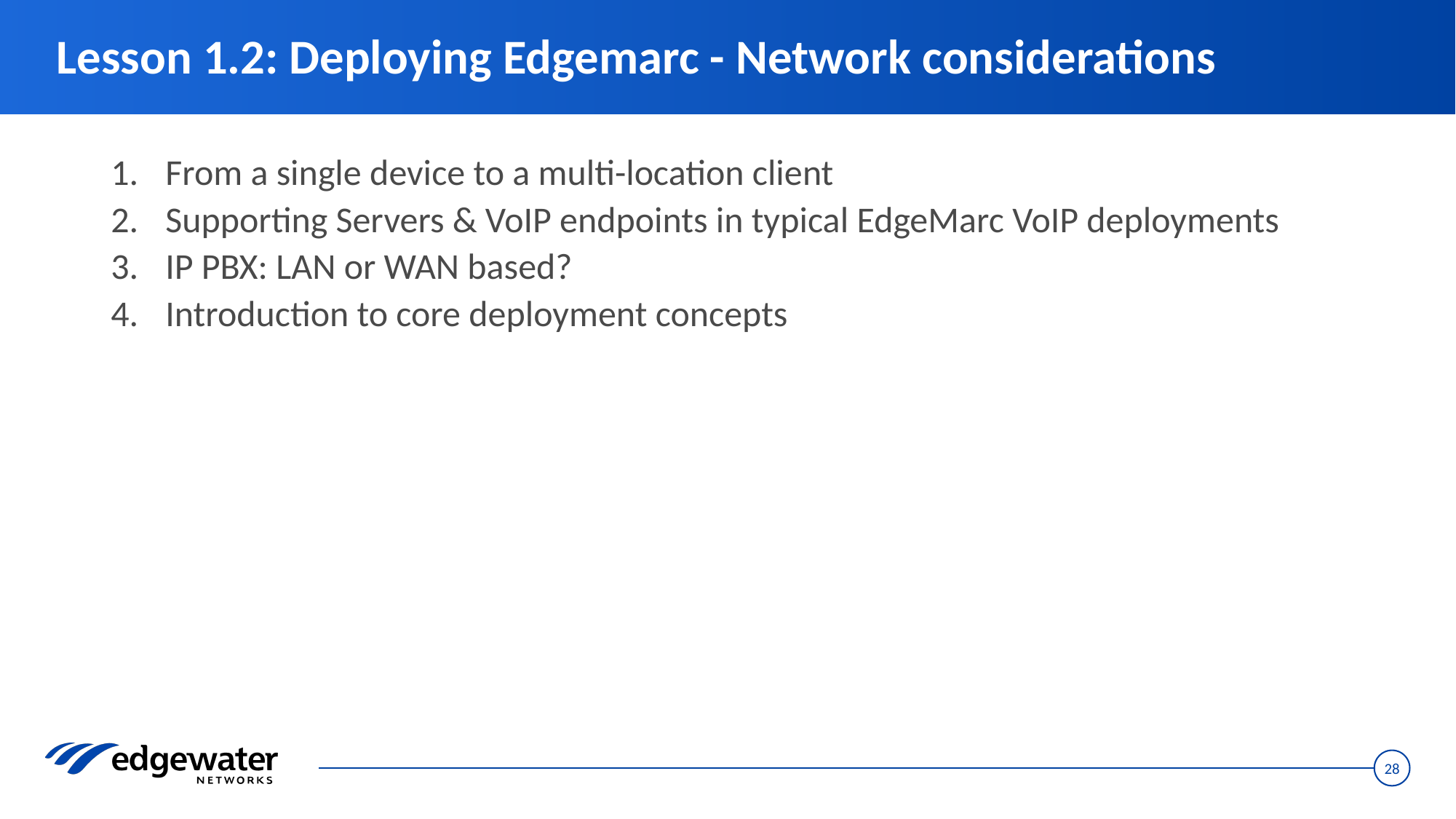

# Lesson 1.2: Deploying Edgemarc - Network considerations
From a single device to a multi-location client
Supporting Servers & VoIP endpoints in typical EdgeMarc VoIP deployments
IP PBX: LAN or WAN based?
Introduction to core deployment concepts